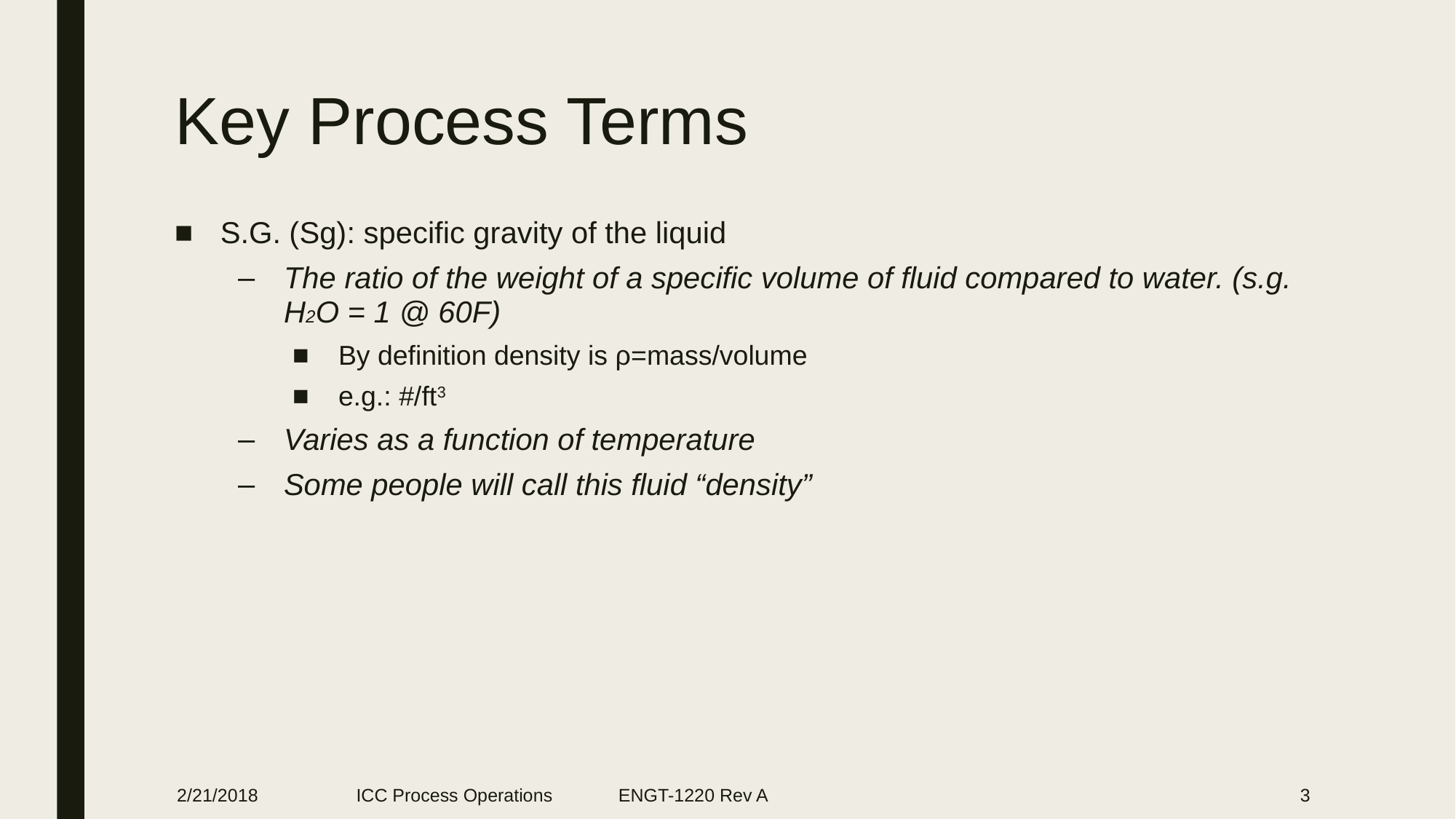

# Key Process Terms
S.G. (Sg): specific gravity of the liquid
The ratio of the weight of a specific volume of fluid compared to water. (s.g. H2O = 1 @ 60F)
By definition density is ρ=mass/volume
e.g.: #/ft3
Varies as a function of temperature
Some people will call this fluid “density”

2/21/2018
ICC Process Operations             ENGT-1220 Rev A
3